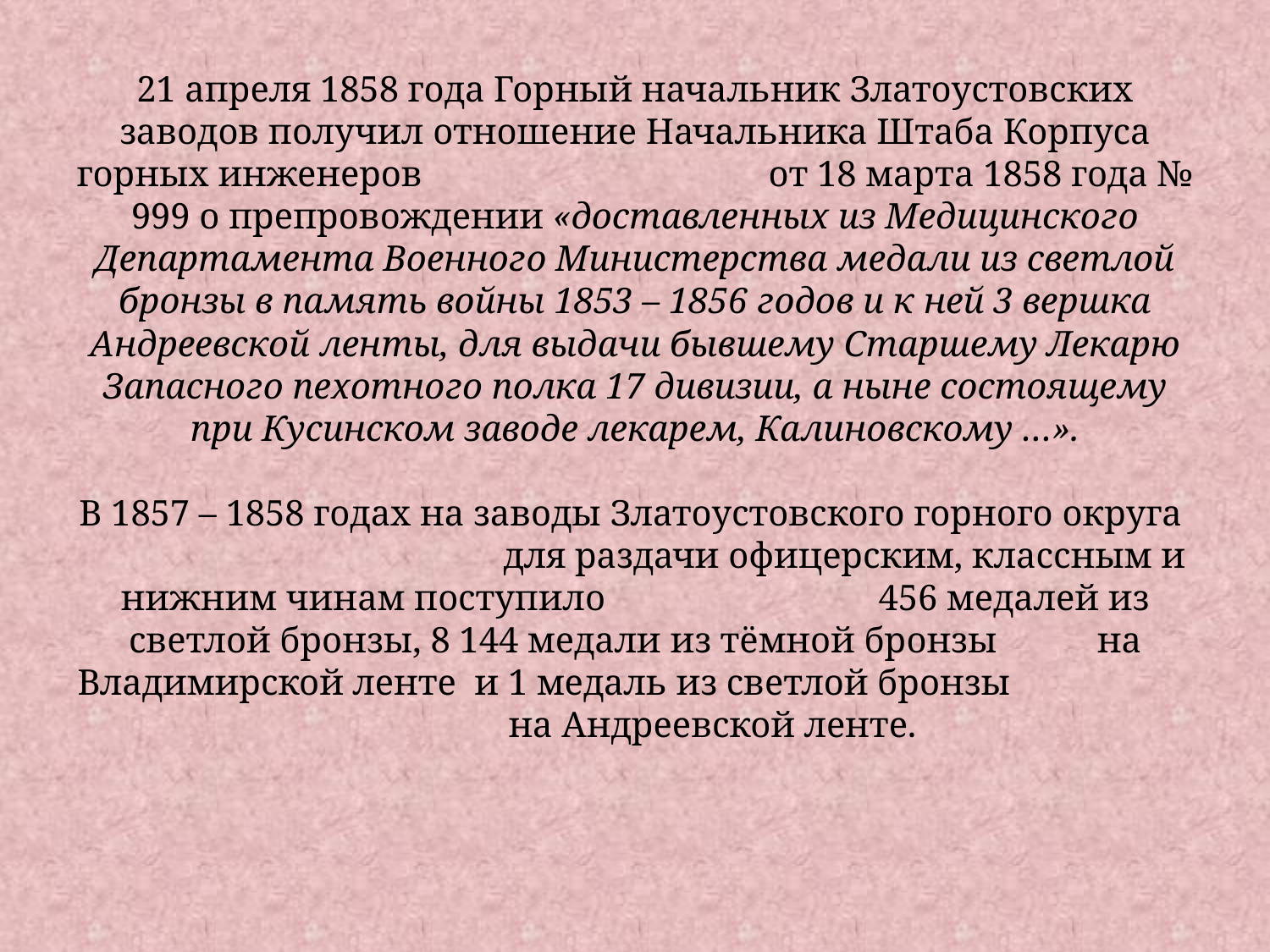

# 21 апреля 1858 года Горный начальник Златоустовских заводов получил отношение Начальника Штаба Корпуса горных инженеров                                      от 18 марта 1858 года № 999 о препровождении «доставленных из Медицинского Департамента Военного Министерства медали из светлой бронзы в память войны 1853 – 1856 годов и к ней 3 вершка Андреевской ленты, для выдачи бывшему Старшему Лекарю Запасного пехотного полка 17 дивизии, а ныне состоящему при Кусинском заводе лекарем, Калиновскому …». В 1857 – 1858 годах на заводы Златоустовского горного округа                                                для раздачи офицерским, классным и нижним чинам поступило                              456 медалей из светлой бронзы, 8 144 медали из тёмной бронзы           на Владимирской ленте  и 1 медаль из светлой бронзы                                      на Андреевской ленте.